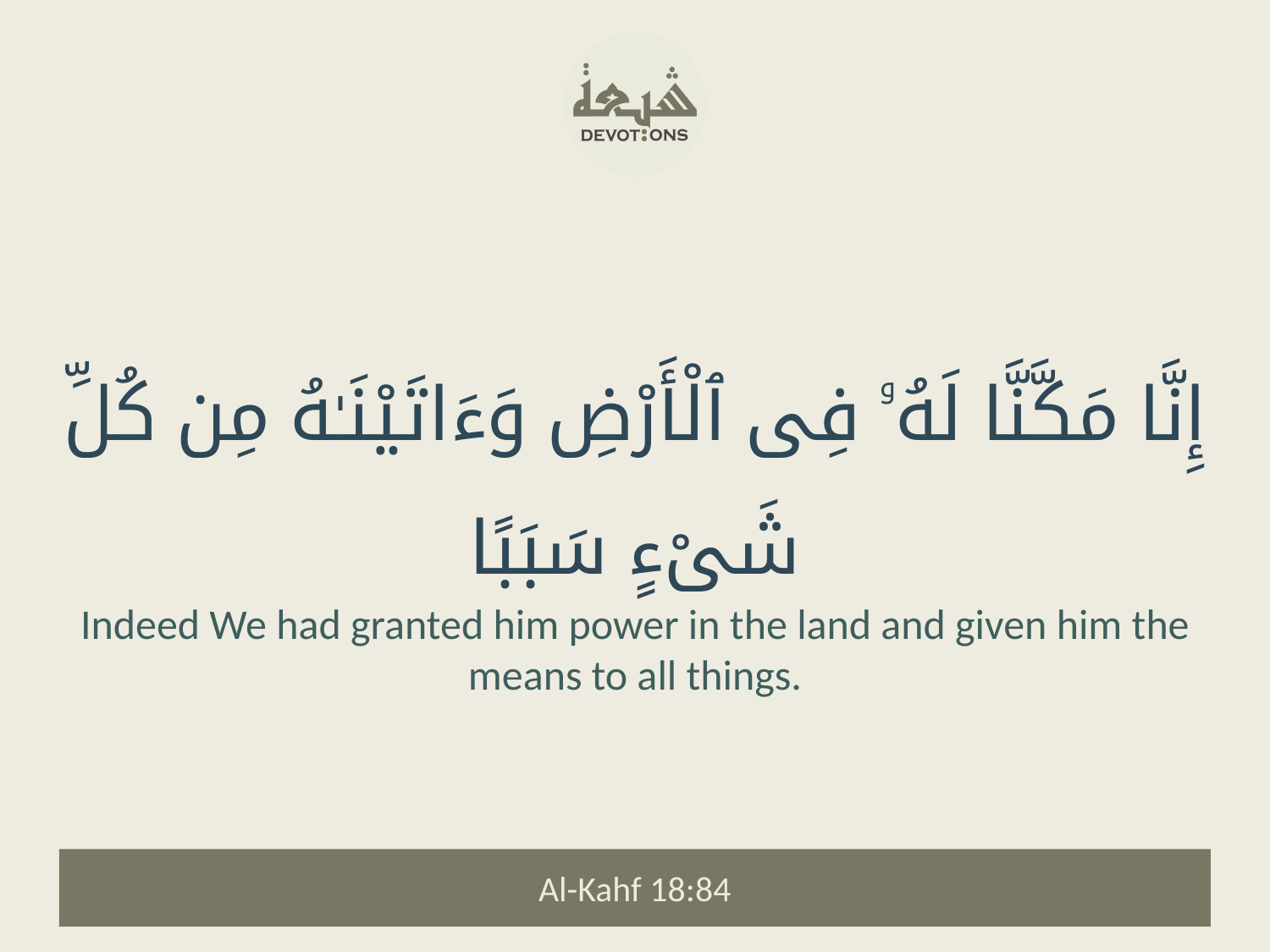

إِنَّا مَكَّنَّا لَهُۥ فِى ٱلْأَرْضِ وَءَاتَيْنَـٰهُ مِن كُلِّ شَىْءٍ سَبَبًا
Indeed We had granted him power in the land and given him the means to all things.
Al-Kahf 18:84